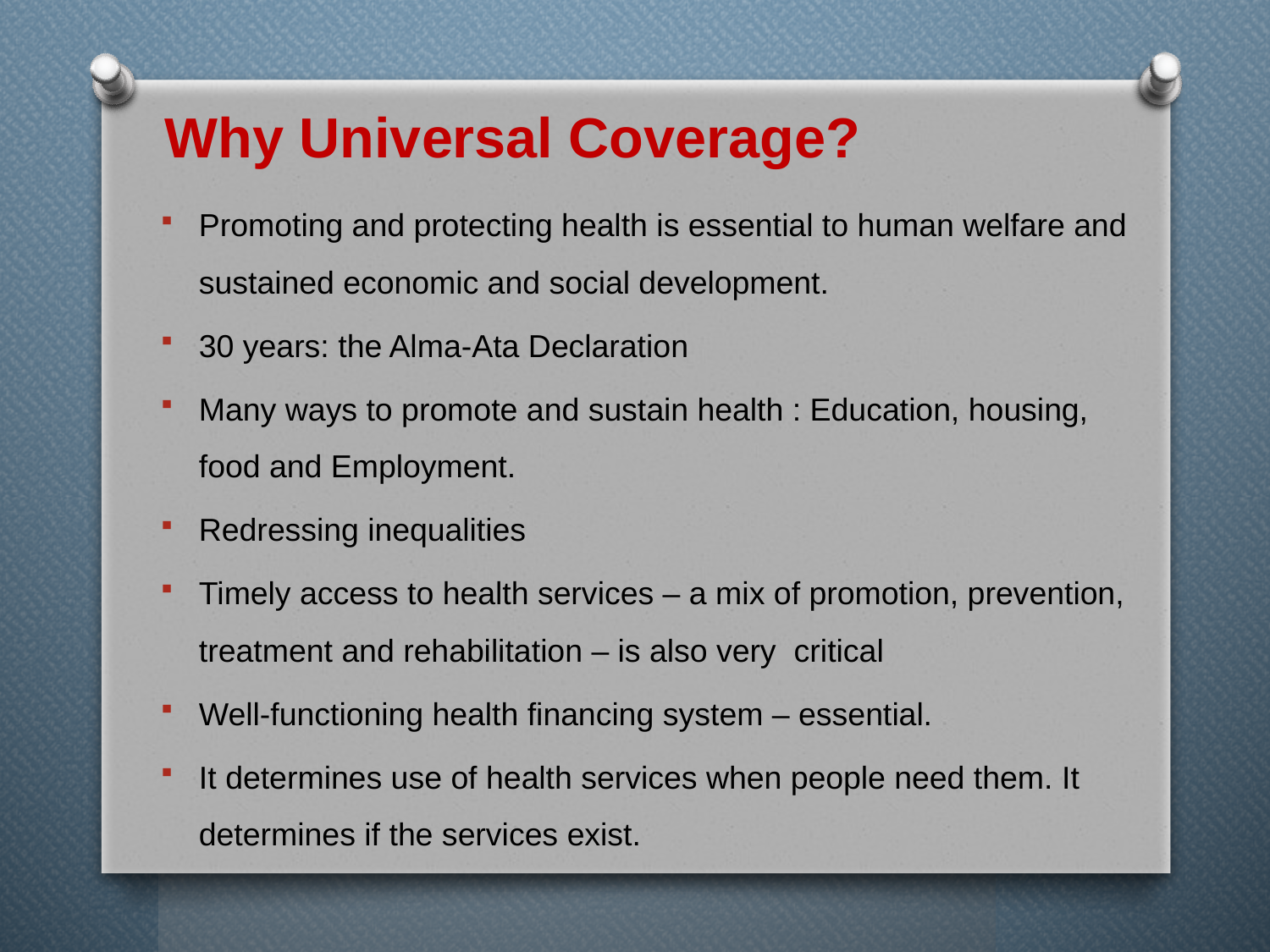

# Why Universal Coverage?
Promoting and protecting health is essential to human welfare and sustained economic and social development.
30 years: the Alma-Ata Declaration
Many ways to promote and sustain health : Education, housing, food and Employment.
Redressing inequalities
Timely access to health services – a mix of promotion, prevention, treatment and rehabilitation – is also very  critical
Well-functioning health financing system – essential.
It determines use of health services when people need them. It determines if the services exist.